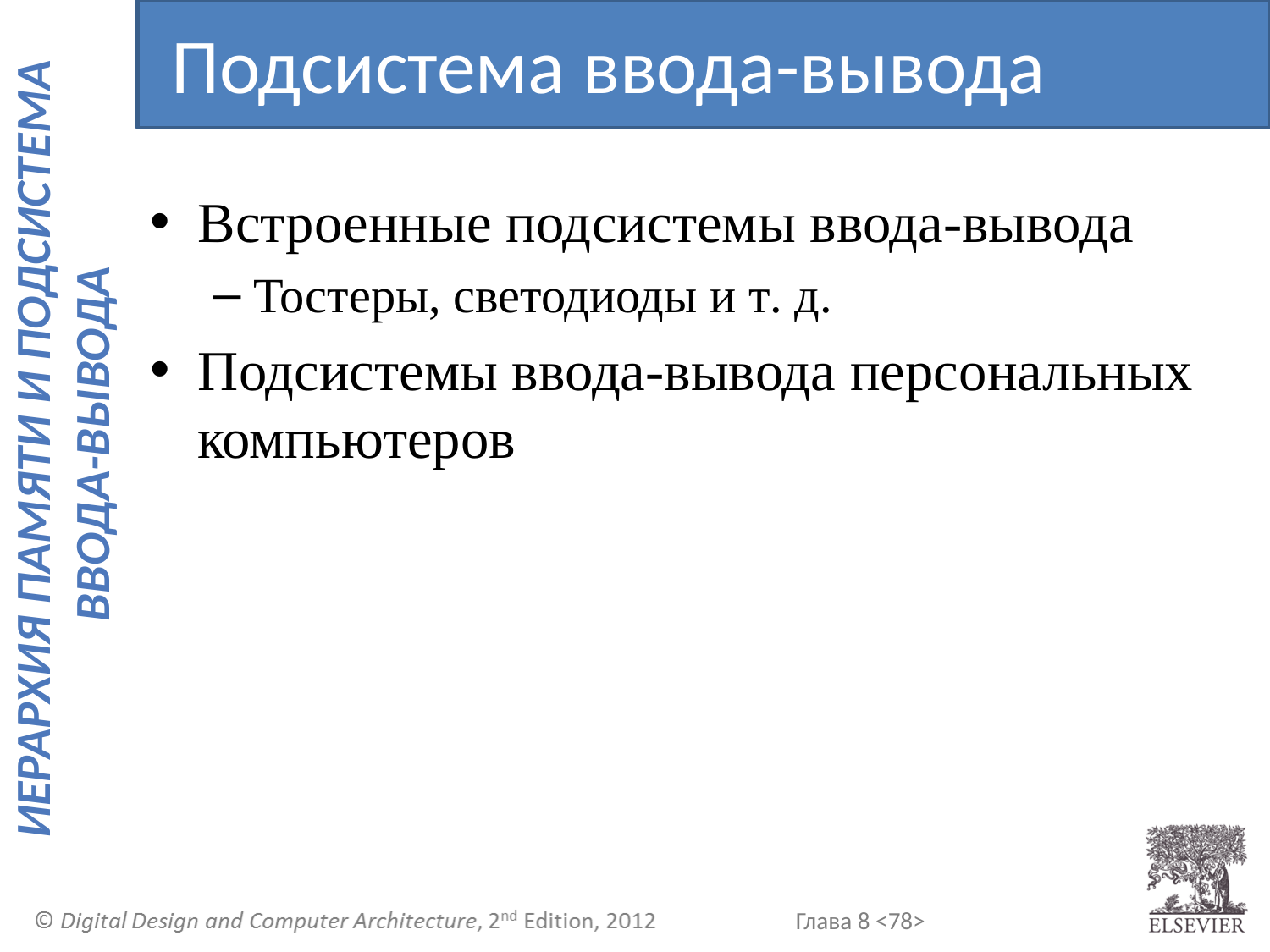

Подсистема ввода-вывода

Встроенные подсистемы ввода-вывода
Тостеры, светодиоды и т. д.
Подсистемы ввода-вывода персональных компьютеров